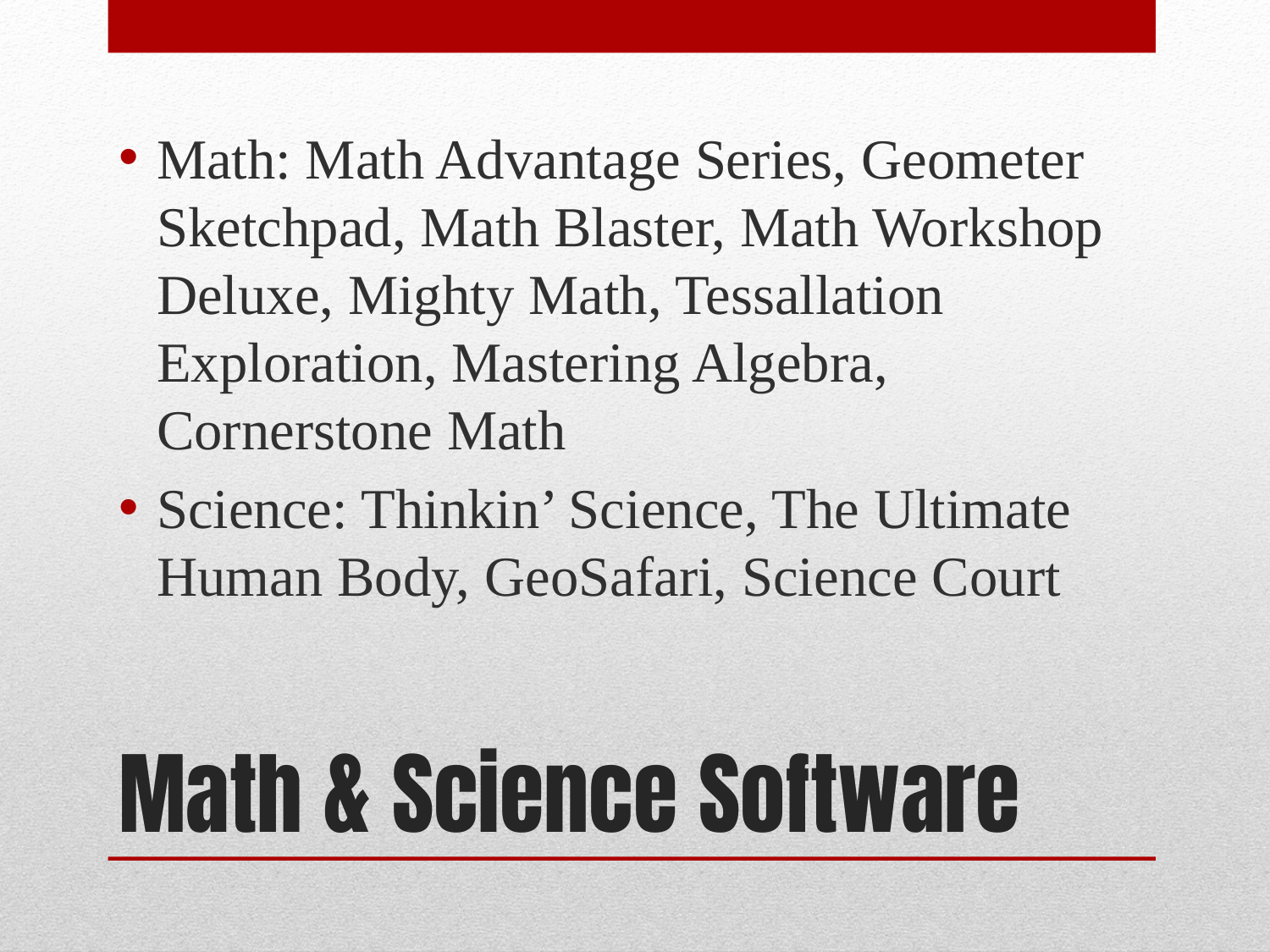

Math: Math Advantage Series, Geometer Sketchpad, Math Blaster, Math Workshop Deluxe, Mighty Math, Tessallation Exploration, Mastering Algebra, Cornerstone Math
Science: Thinkin’ Science, The Ultimate Human Body, GeoSafari, Science Court
# Math & Science Software